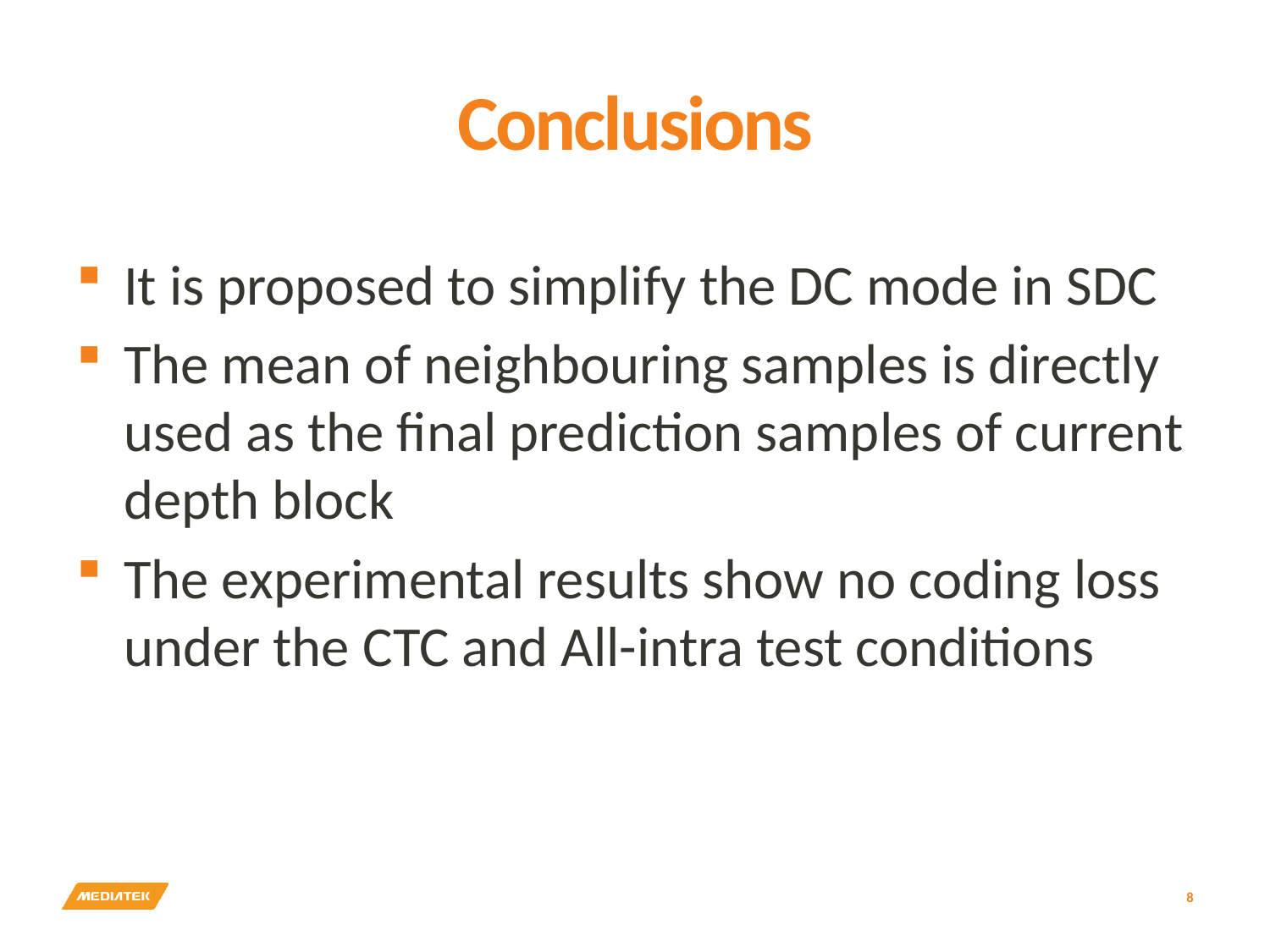

# Conclusions
It is proposed to simplify the DC mode in SDC
The mean of neighbouring samples is directly used as the final prediction samples of current depth block
The experimental results show no coding loss under the CTC and All-intra test conditions

8